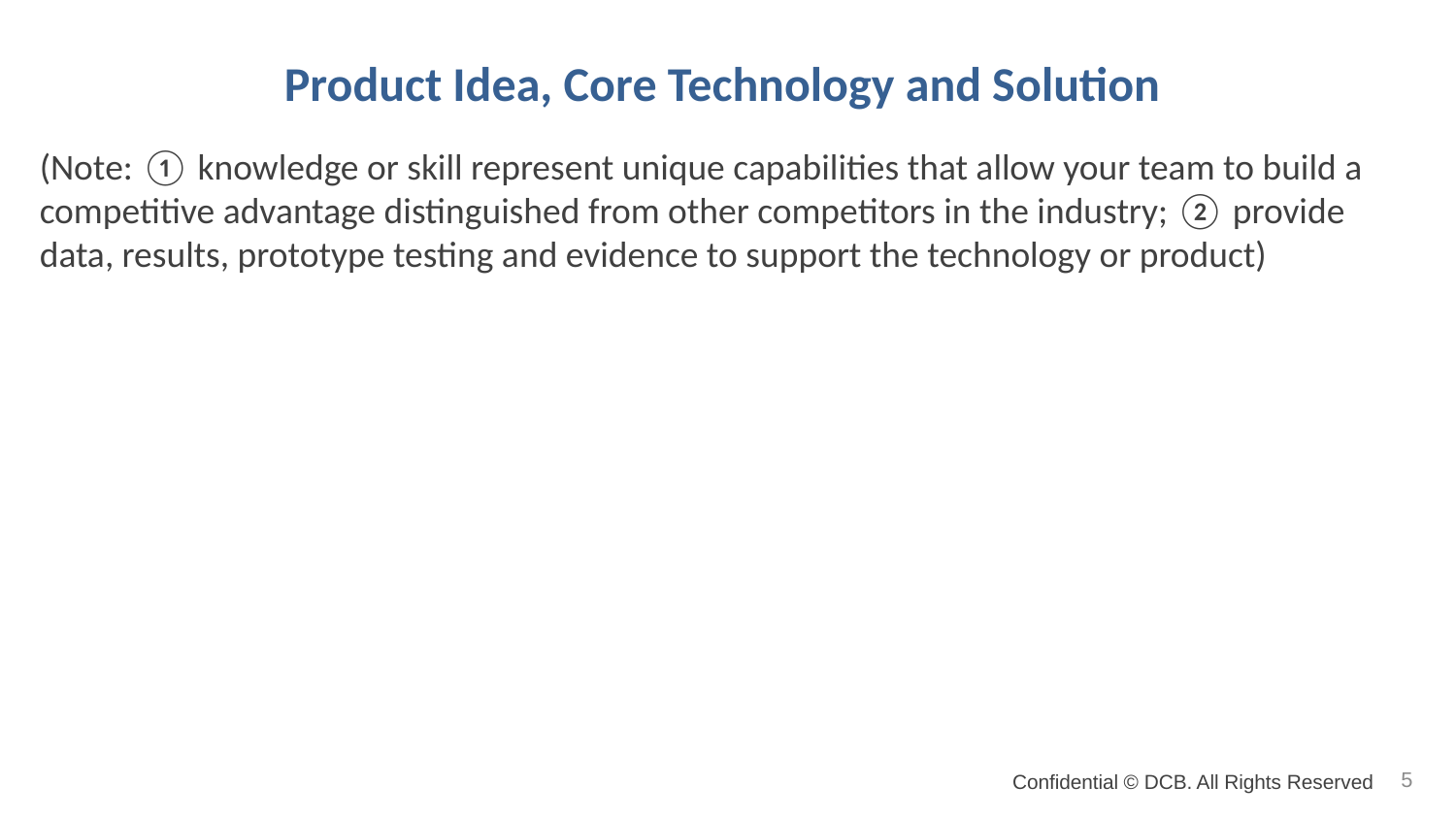

# Product Idea, Core Technology and Solution
(Note: ① knowledge or skill represent unique capabilities that allow your team to build a
competitive advantage distinguished from other competitors in the industry; ② provide
data, results, prototype testing and evidence to support the technology or product)
5